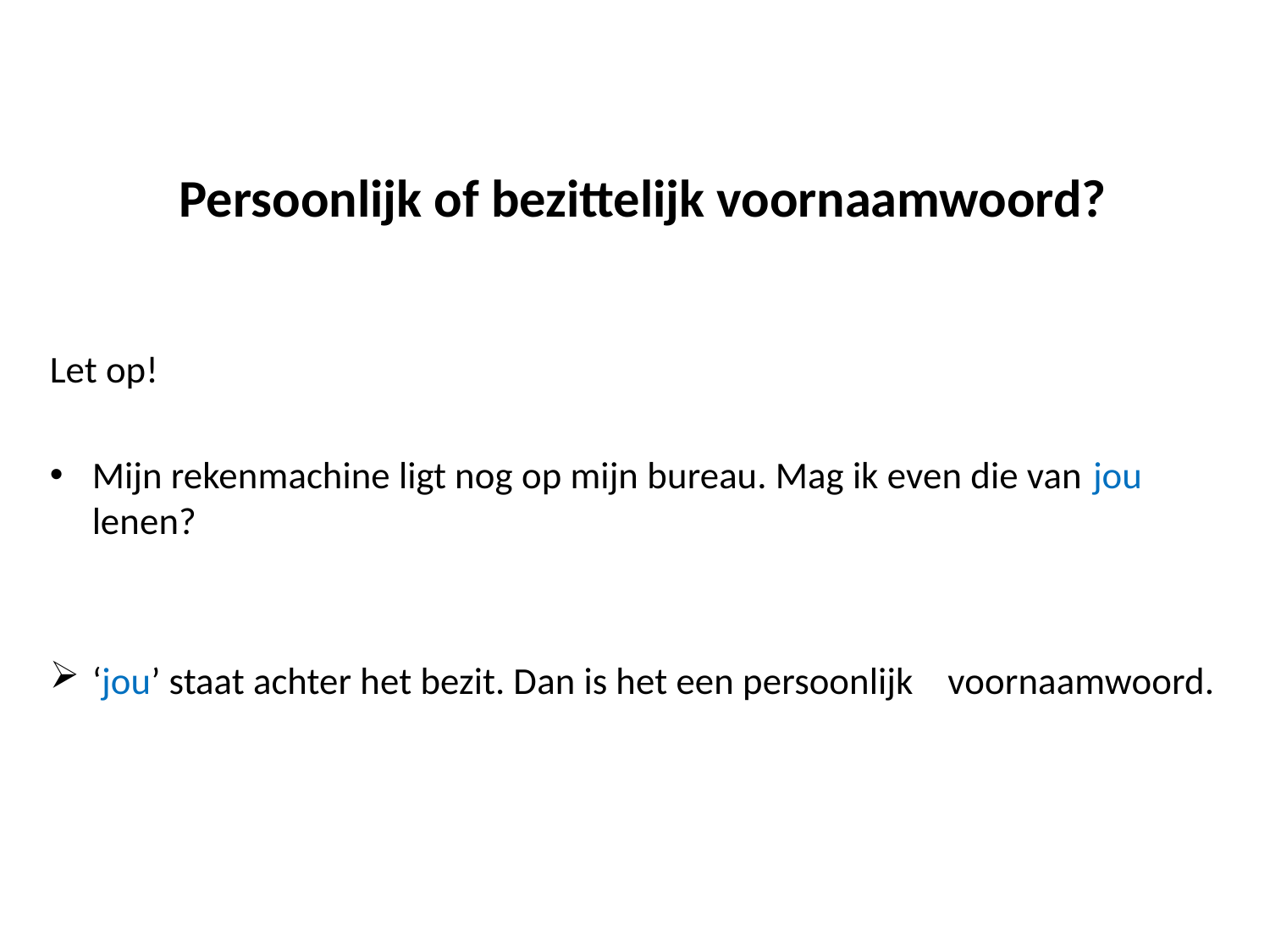

# Persoonlijk of bezittelijk voornaamwoord?

Let op!

Mijn rekenmachine ligt nog op mijn bureau. Mag ik even die van jou lenen?

‘jou’ staat achter het bezit. Dan is het een persoonlijk    voornaamwoord.